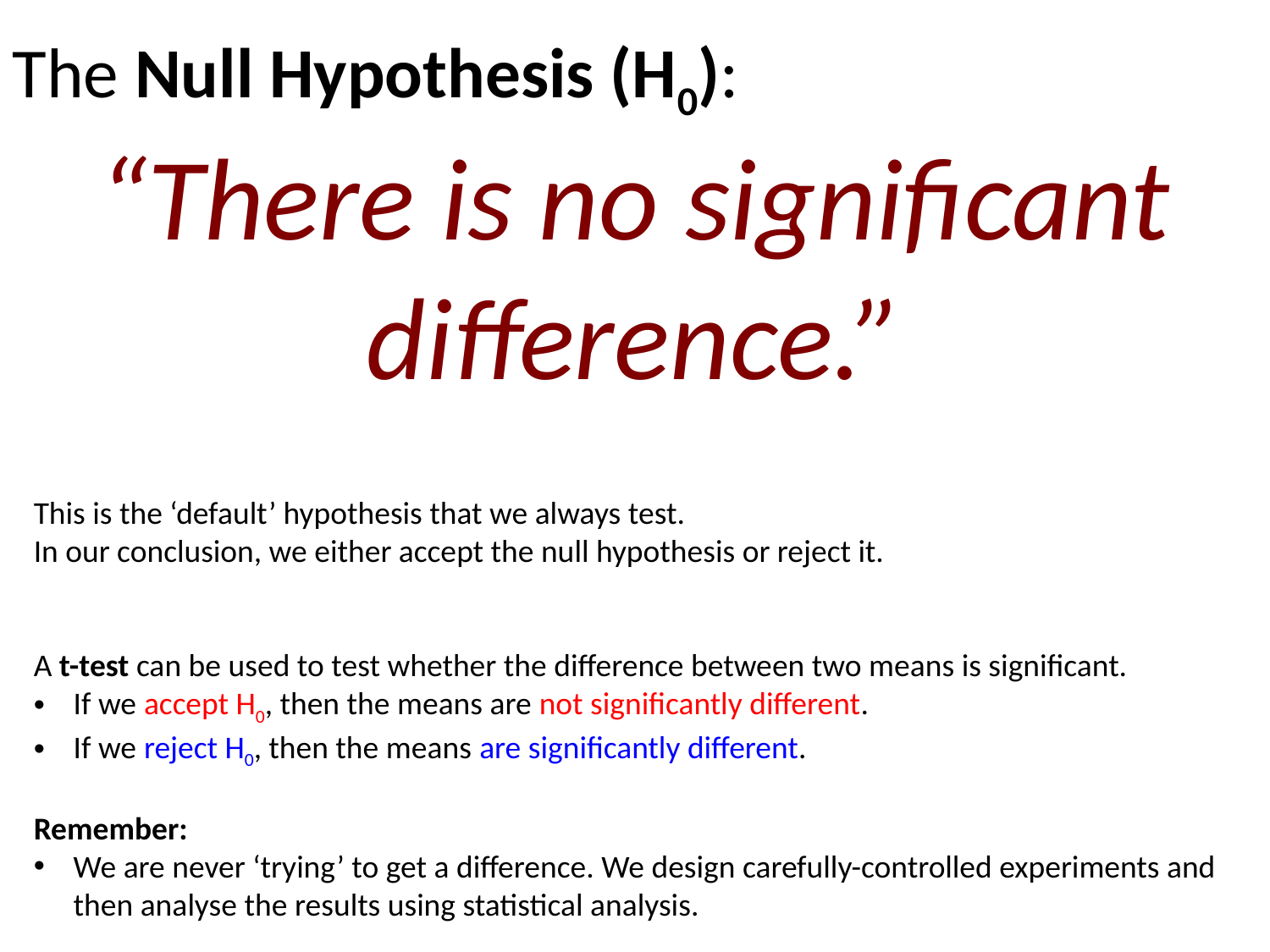

The Null Hypothesis (H0):
“There is no significant difference.”

This is the ‘default’ hypothesis that we always test.
In our conclusion, we either accept the null hypothesis or reject it.

A t-test can be used to test whether the difference between two means is significant.
If we accept H0, then the means are not significantly different.
If we reject H0, then the means are significantly different.

Remember:
We are never ‘trying’ to get a difference. We design carefully-controlled experiments and then analyse the results using statistical analysis.